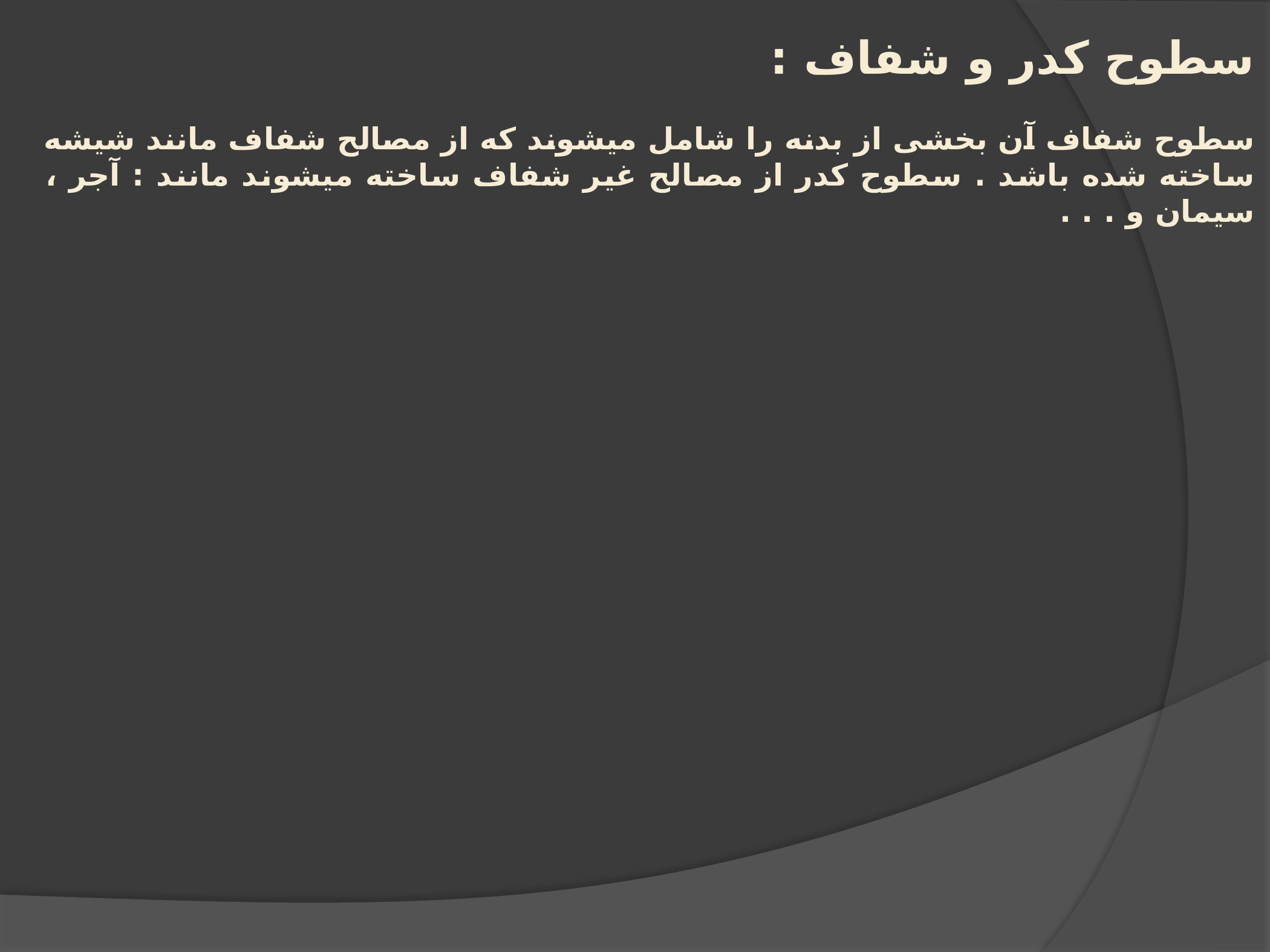

سطوح کدر و شفاف :

سطوح شفاف آن بخشی از بدنه را شامل میشوند که از مصالح شفاف مانند شیشه ساخته شده باشد . سطوح کدر از مصالح غیر شفاف ساخته میشوند مانند : آجر ، سیمان و . . .